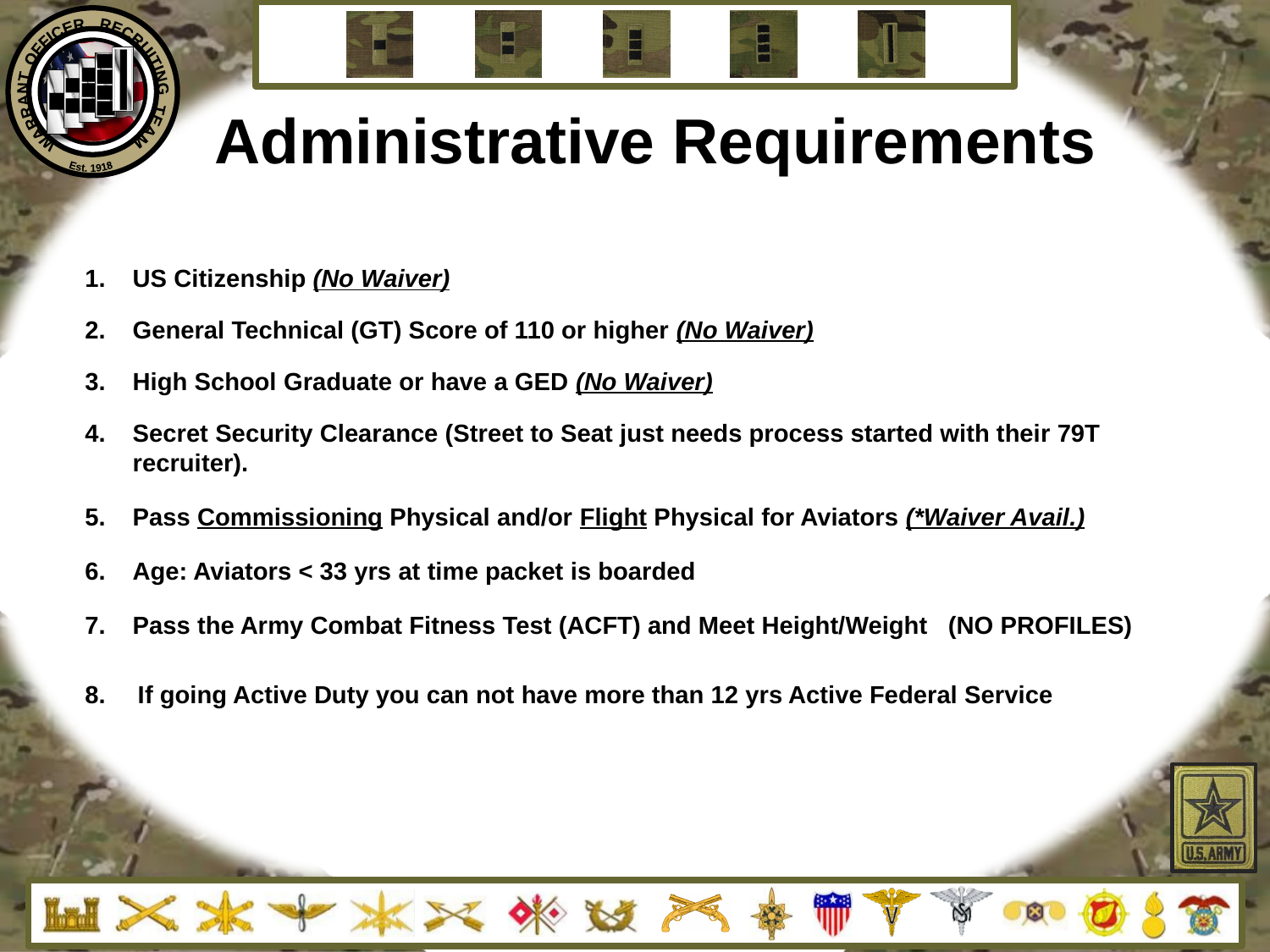

# Administrative Requirements
US Citizenship (No Waiver)
General Technical (GT) Score of 110 or higher (No Waiver)
High School Graduate or have a GED (No Waiver)
Secret Security Clearance (Street to Seat just needs process started with their 79T recruiter).

Pass Commissioning Physical and/or Flight Physical for Aviators (*Waiver Avail.)

Age: Aviators < 33 yrs at time packet is boarded

Pass the Army Combat Fitness Test (ACFT) and Meet Height/Weight   (NO PROFILES)

   If going Active Duty you can not have more than 12 yrs Active Federal Service